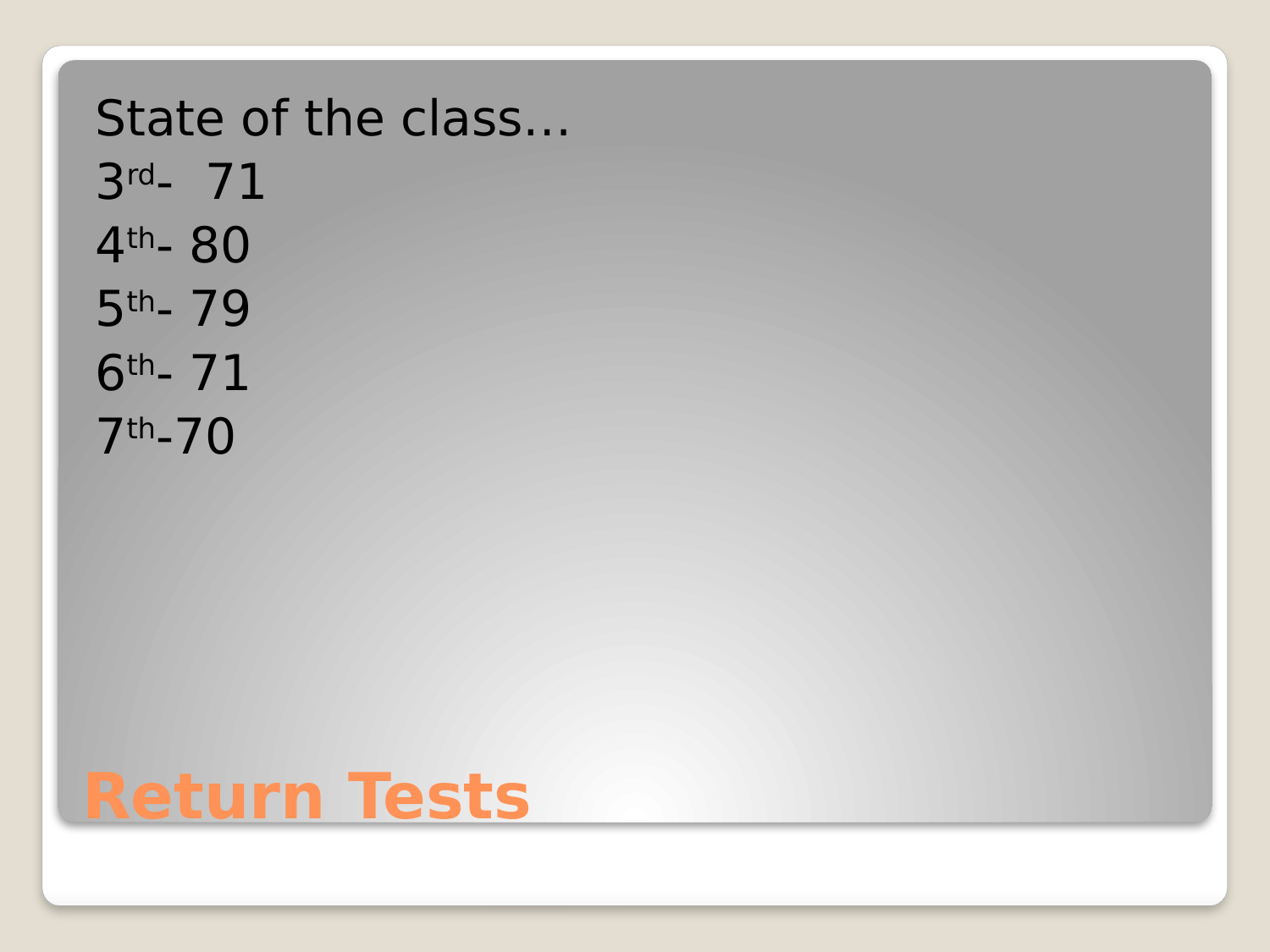

State of the class…
3rd-  71
4th- 80
5th- 79
6th- 71
7th-70
# Return Tests